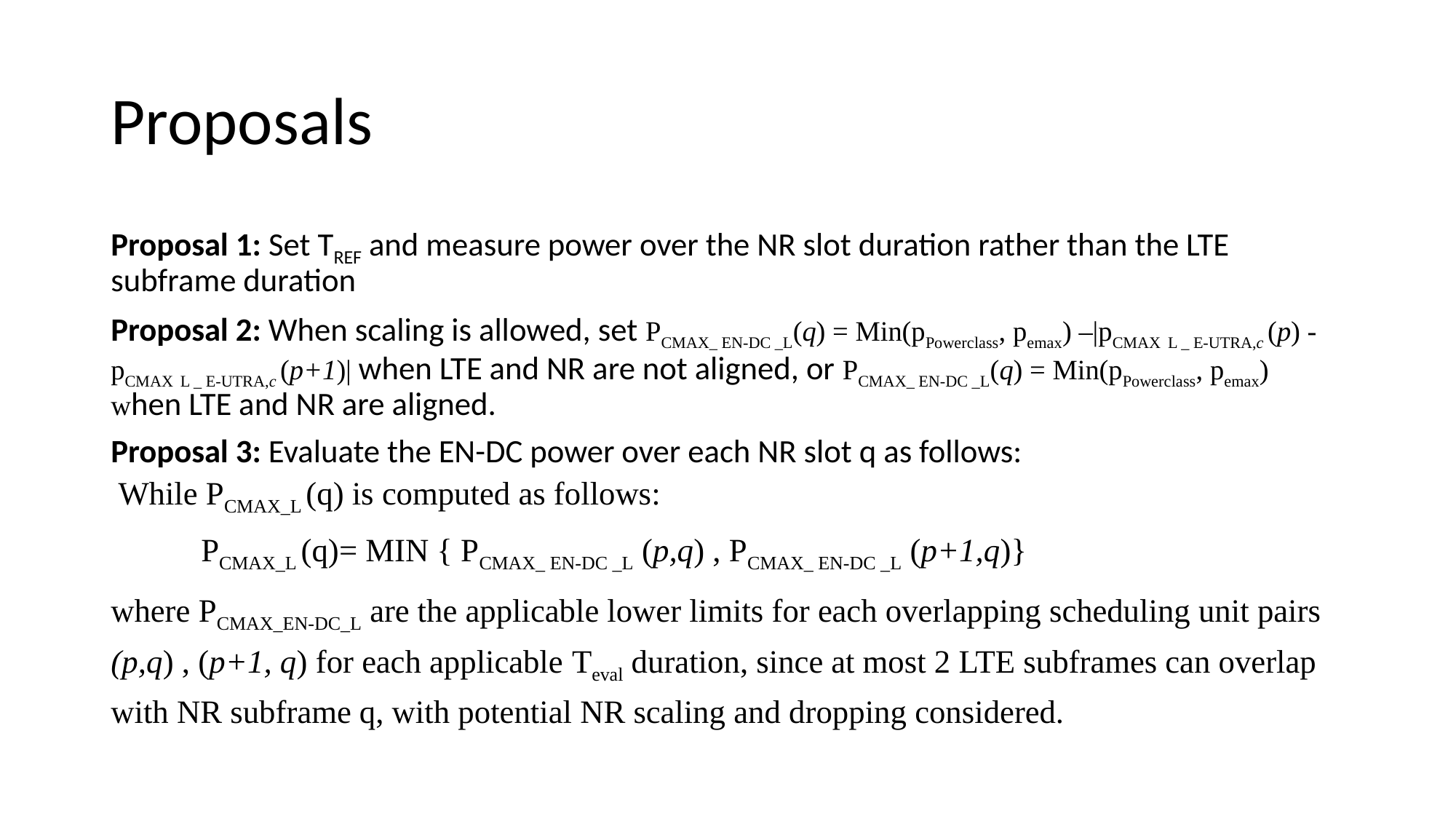

# Proposals
Proposal 1: Set TREF and measure power over the NR slot duration rather than the LTE subframe duration
Proposal 2: When scaling is allowed, set PCMAX_ EN-DC _L(q) = Min(pPowerclass, pemax) –|pCMAX L _ E-UTRA,c (p) - pCMAX L _ E-UTRA,c (p+1)| when LTE and NR are not aligned, or PCMAX_ EN-DC _L(q) = Min(pPowerclass, pemax) when LTE and NR are aligned.
Proposal 3: Evaluate the EN-DC power over each NR slot q as follows:
 While PCMAX_L (q) is computed as follows:
           PCMAX_L (q)= MIN { PCMAX_ EN-DC _L (p,q) , PCMAX_ EN-DC _L (p+1,q)}
where PCMAX_EN-DC_L are the applicable lower limits for each overlapping scheduling unit pairs (p,q) , (p+1, q) for each applicable Teval duration, since at most 2 LTE subframes can overlap with NR subframe q, with potential NR scaling and dropping considered.